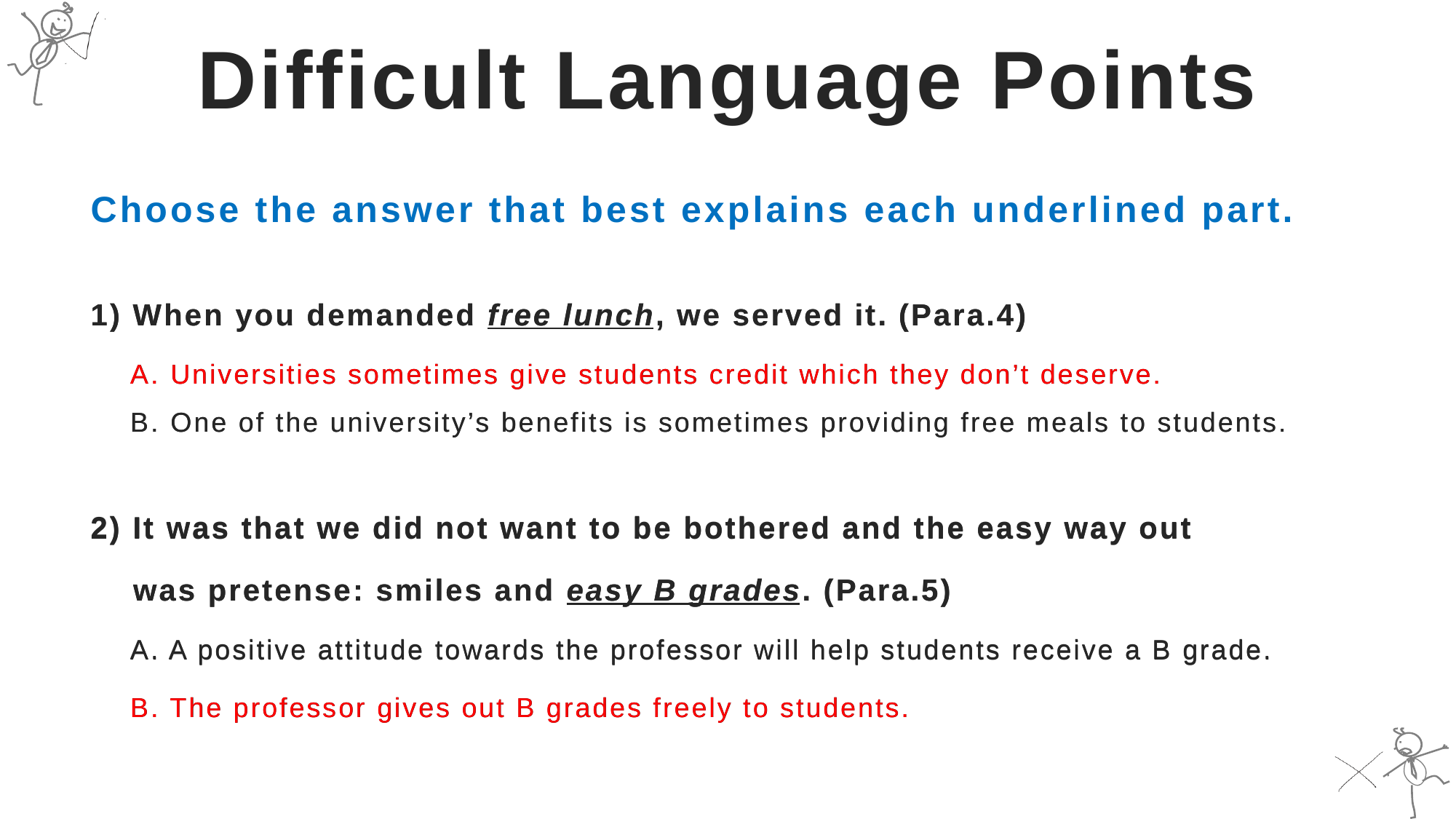

Difficult Language Points
# Choose the answer that best explains each underlined part.
1) When you demanded free lunch, we served it. (Para.4)
    A. Universities sometimes give students credit which they don’t deserve.
    B. One of the university’s benefits is sometimes providing free meals to students.

2) It was that we did not want to be bothered and the easy way out
    was pretense: smiles and easy B grades. (Para.5)
    A. A positive attitude towards the professor will help students receive a B grade.
    B. The professor gives out B grades freely to students.
1) When you demanded free lunch, we served it. (Para.4)
    A. Universities sometimes give students credit which they don’t deserve.
    B. One of the university’s benefits is sometimes providing free meals to students.

2) It was that we did not want to be bothered and the easy way out
    was pretense: smiles and easy B grades. (Para.5)
    A. A positive attitude towards the professor will help students receive a B grade.
    B. The professor gives out B grades freely to students.